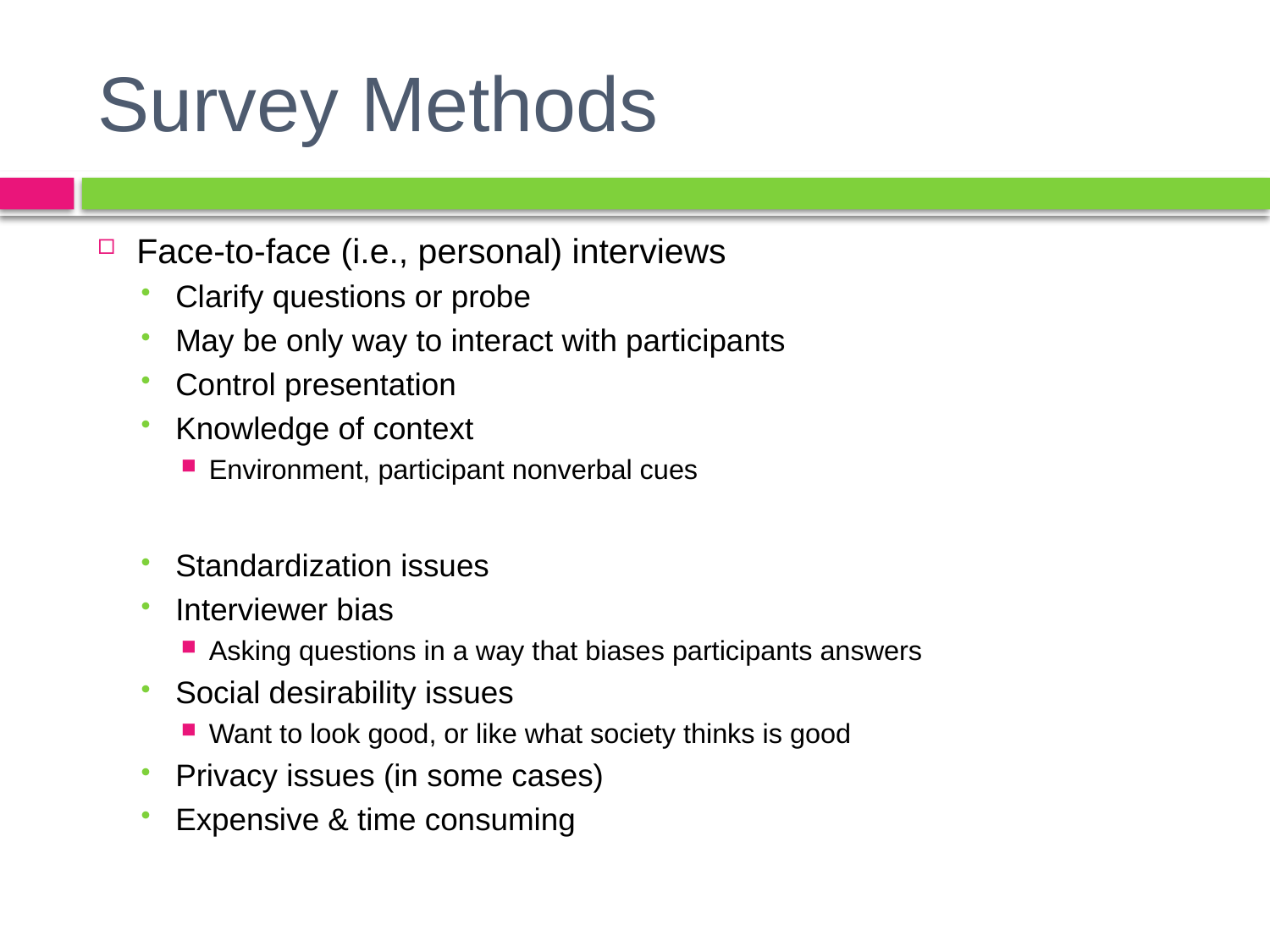

# Survey Methods
Face-to-face (i.e., personal) interviews
Clarify questions or probe
May be only way to interact with participants
Control presentation
Knowledge of context
Environment, participant nonverbal cues

Standardization issues
Interviewer bias
Asking questions in a way that biases participants answers
Social desirability issues
Want to look good, or like what society thinks is good
Privacy issues (in some cases)
Expensive & time consuming